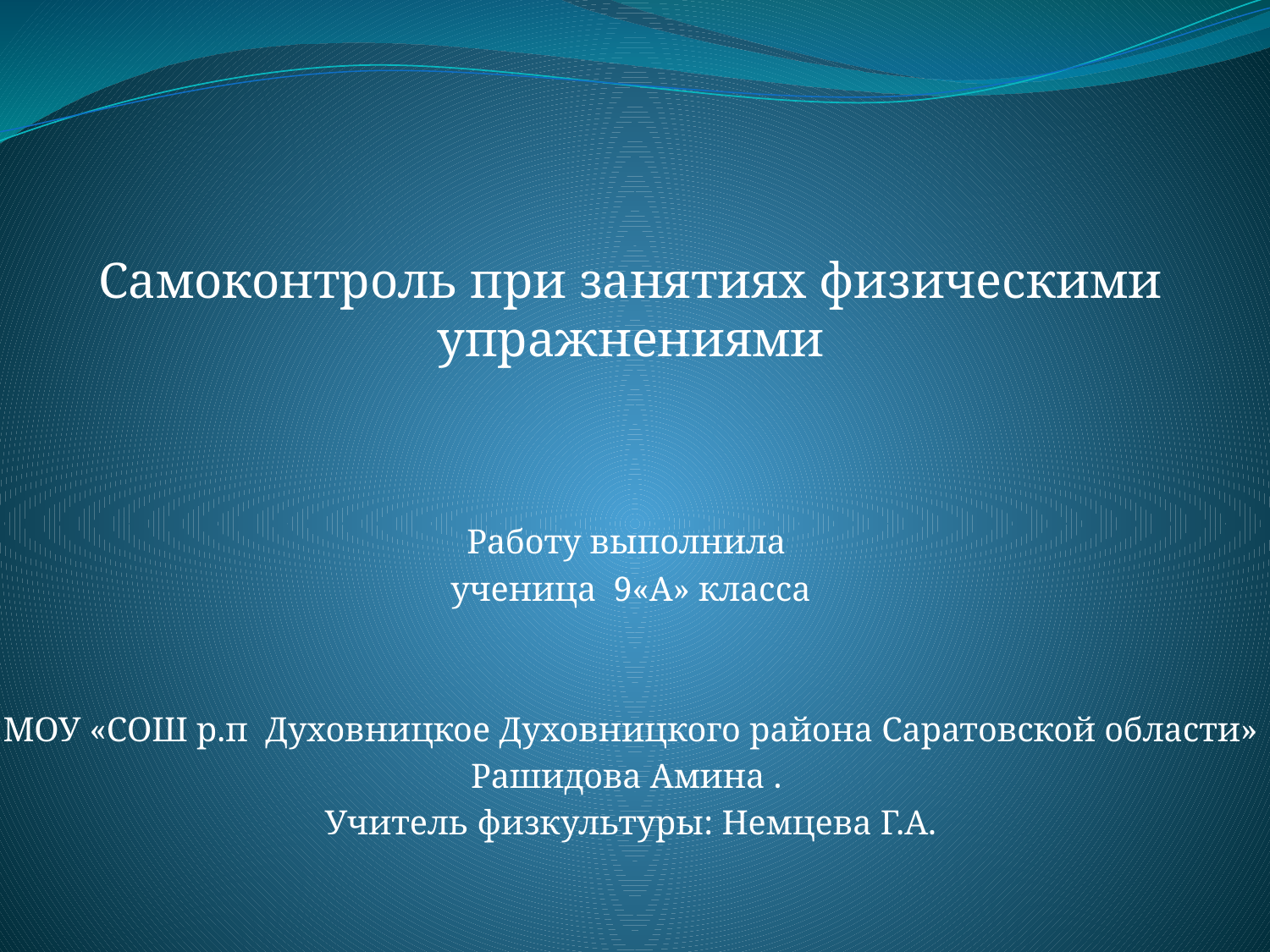

Самоконтроль при занятиях физическими упражнениями

Работу выполнила
ученица  9«А» класса

МОУ «СОШ р.п  Духовницкое Духовницкого района Саратовской области»
Рашидова Амина .
Учитель физкультуры: Немцева Г.А.

#